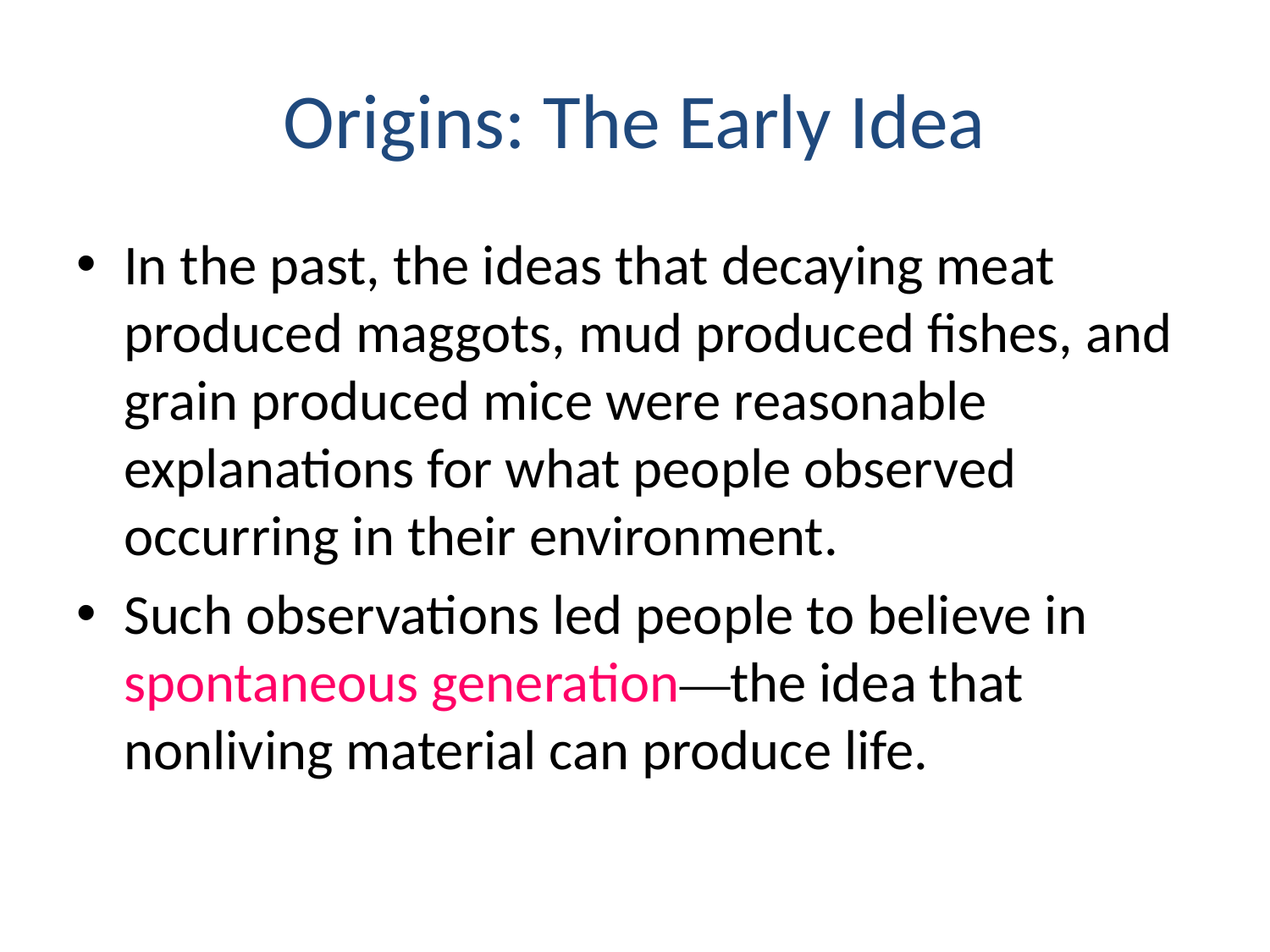

# Origins: The Early Idea
In the past, the ideas that decaying meat produced maggots, mud produced fishes, and grain produced mice were reasonable explanations for what people observed occurring in their environment.
Such observations led people to believe in spontaneous generation—the idea that nonliving material can produce life.